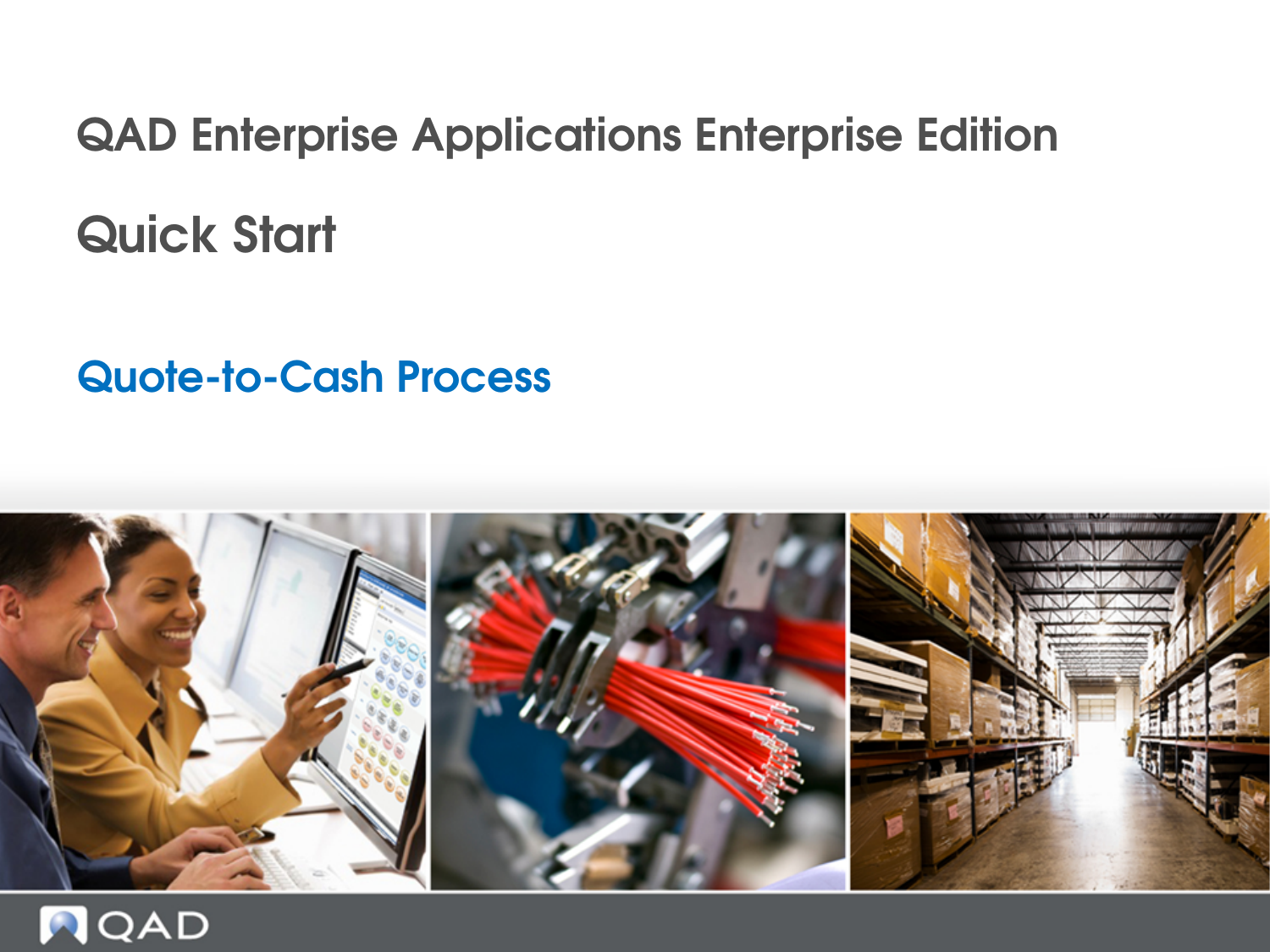

# QAD Enterprise Applications Enterprise Edition
Quick Start
Quote-to-Cash Process